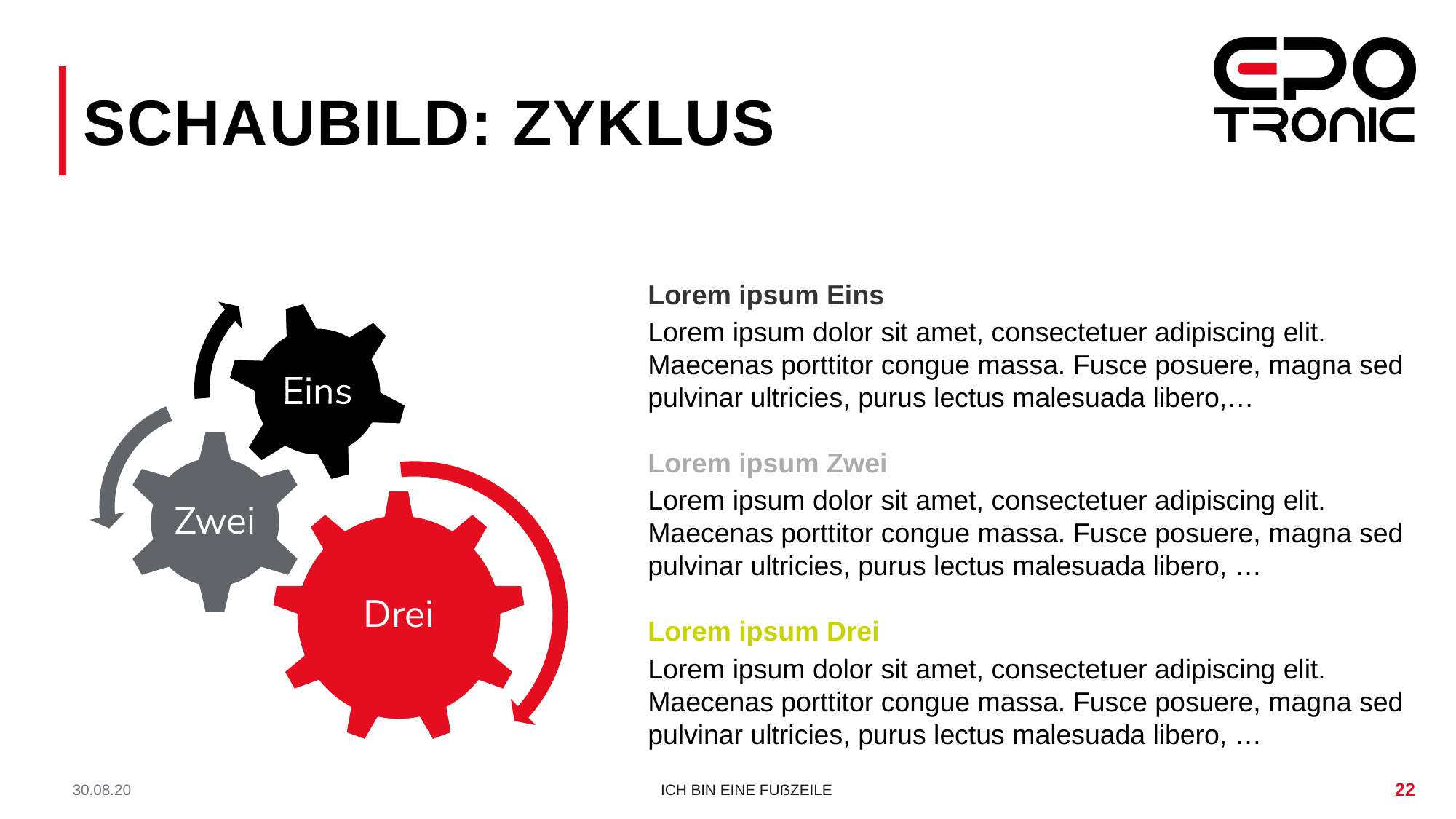

# Schaubild: Zyklus
Drei
Zwei
Eins
Lorem ipsum Eins
Lorem ipsum dolor sit amet, consectetuer adipiscing elit. Maecenas porttitor congue massa. Fusce posuere, magna sed pulvinar ultricies, purus lectus malesuada libero,…

Lorem ipsum Zwei
Lorem ipsum dolor sit amet, consectetuer adipiscing elit. Maecenas porttitor congue massa. Fusce posuere, magna sed pulvinar ultricies, purus lectus malesuada libero, …

Lorem ipsum Drei
Lorem ipsum dolor sit amet, consectetuer adipiscing elit. Maecenas porttitor congue massa. Fusce posuere, magna sed pulvinar ultricies, purus lectus malesuada libero, …
30.08.20
Ich bin eine Fußzeile
22